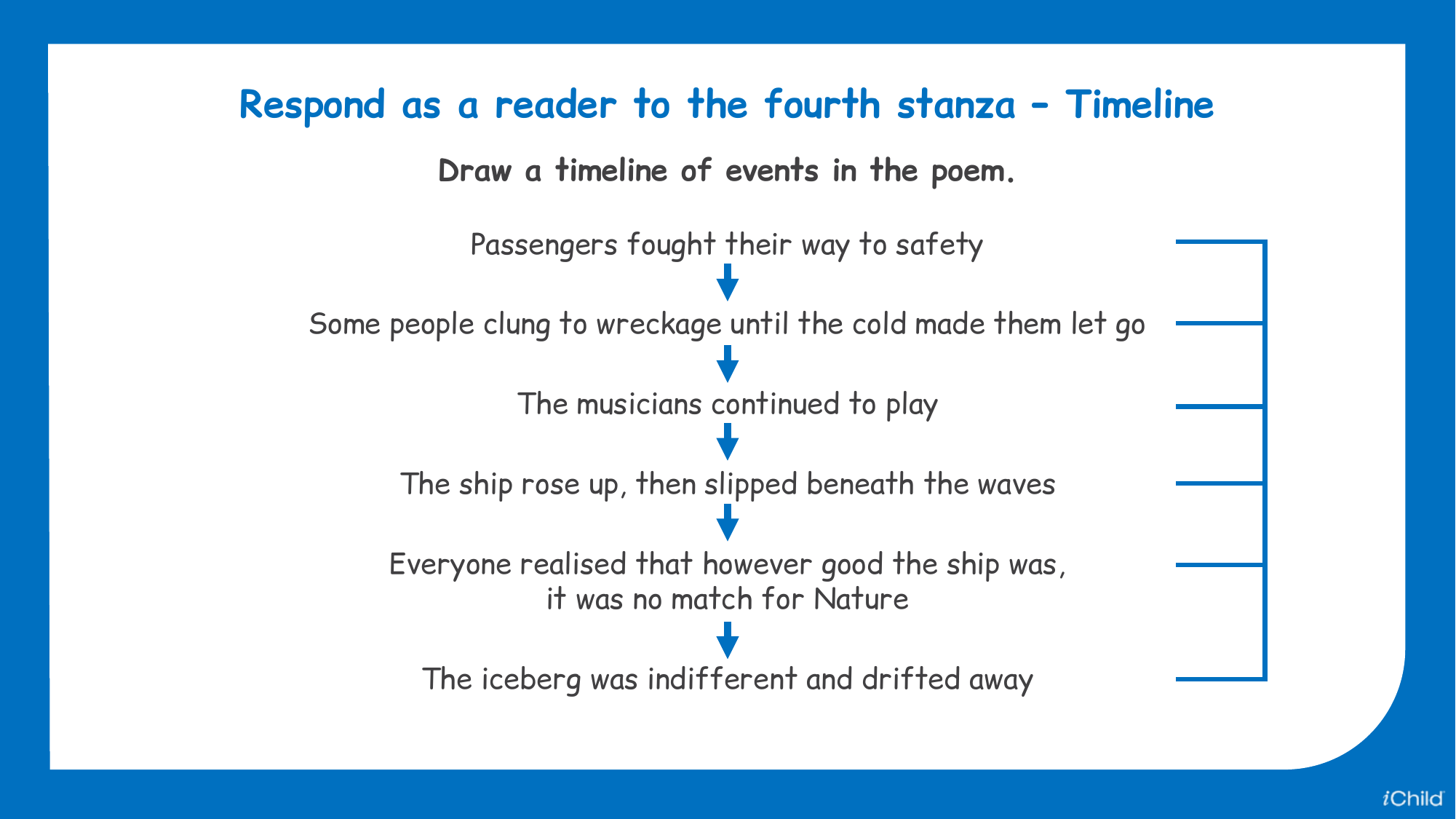

Respond as a reader to the fourth stanza – Timeline
Draw a timeline of events in the poem.
Passengers fought their way to safety
Some people clung to wreckage until the cold made them let go
The musicians continued to play
The ship rose up, then slipped beneath the waves
Everyone realised that however good the ship was,
it was no match for Nature
The iceberg was indifferent and drifted away